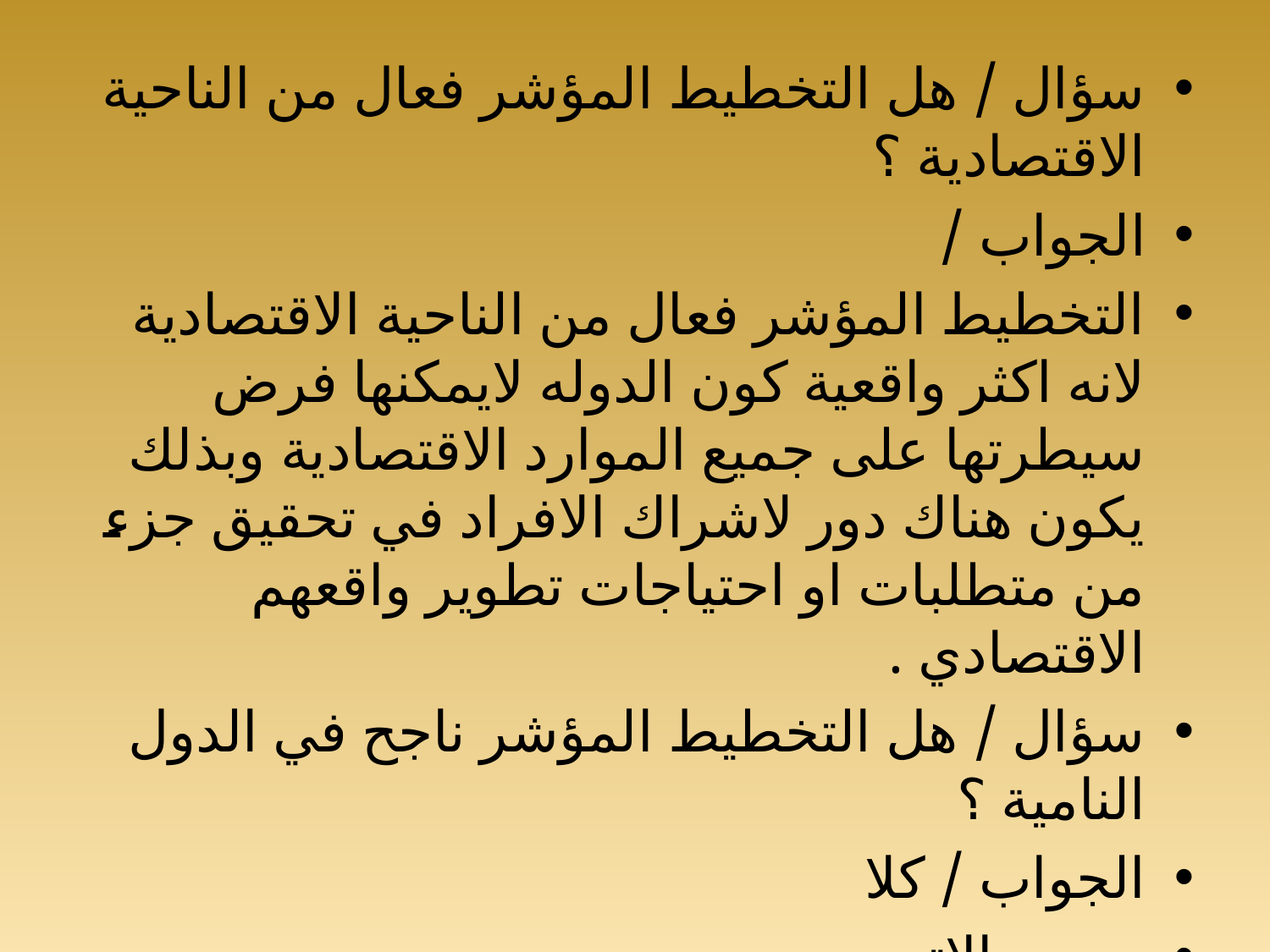

سؤال / هل التخطيط المؤشر فعال من الناحية الاقتصادية ؟
الجواب /
التخطيط المؤشر فعال من الناحية الاقتصادية لانه اكثر واقعية كون الدوله لايمكنها فرض سيطرتها على جميع الموارد الاقتصادية وبذلك يكون هناك دور لاشراك الافراد في تحقيق جزء من متطلبات او احتياجات تطوير واقعهم الاقتصادي .
سؤال / هل التخطيط المؤشر ناجح في الدول النامية ؟
الجواب / كلا
بسبب الاتي